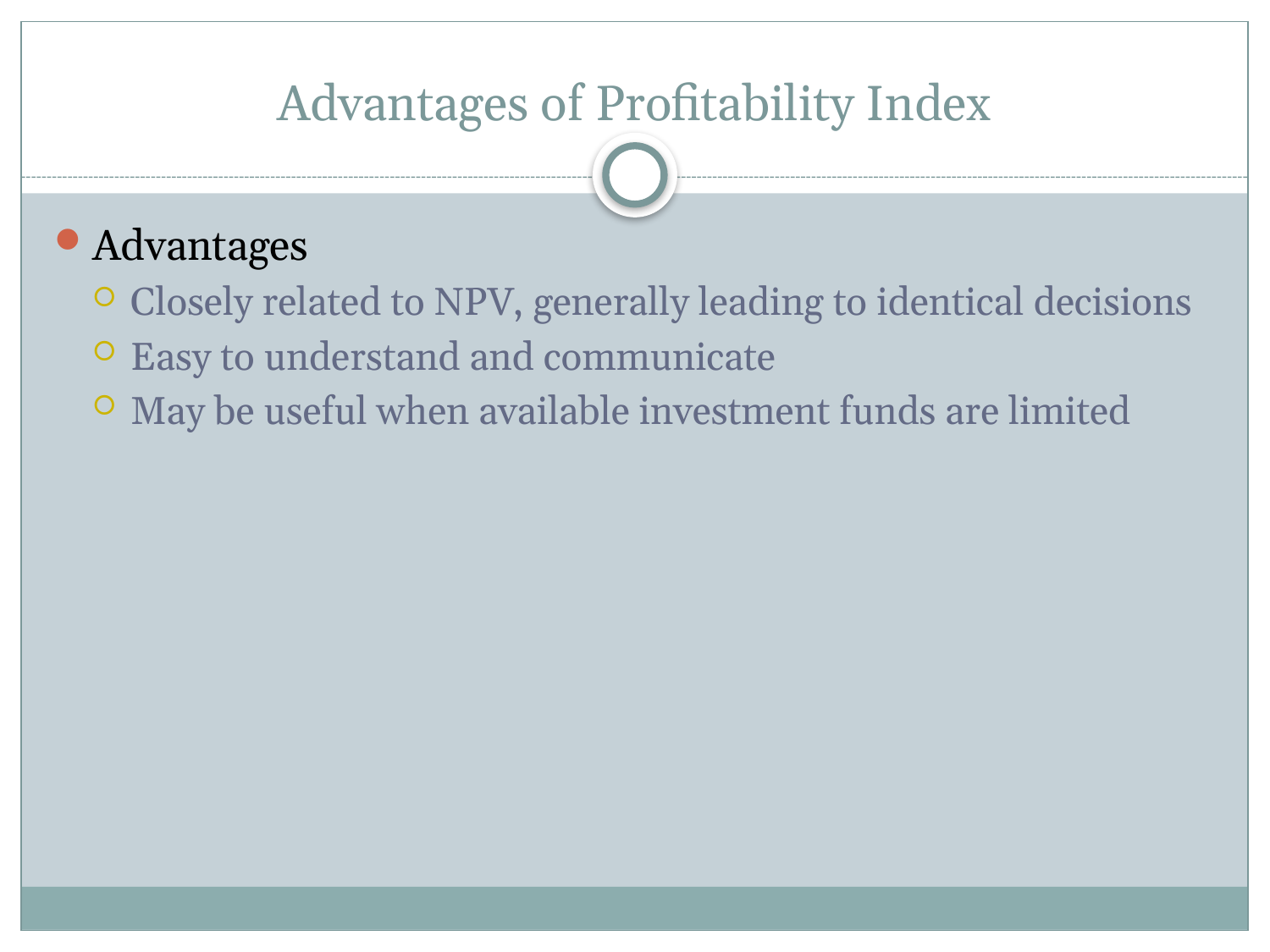

# Advantages of Profitability Index
Advantages
Closely related to NPV, generally leading to identical decisions
Easy to understand and communicate
May be useful when available investment funds are limited